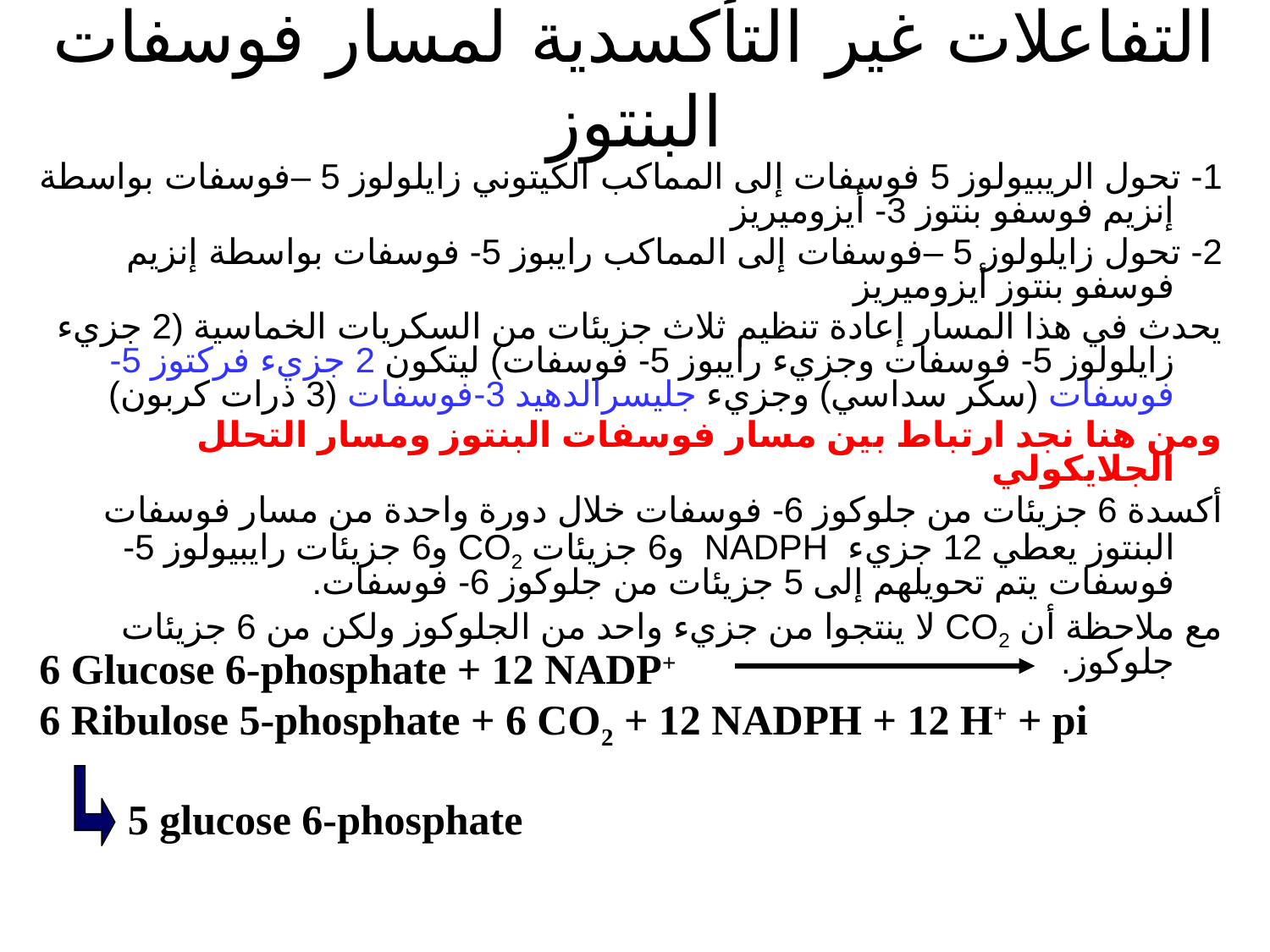

# التفاعلات غير التأكسدية لمسار فوسفات البنتوز
1- تحول الريبيولوز 5 فوسفات إلى المماكب الكيتوني زايلولوز 5 –فوسفات بواسطة إنزيم فوسفو بنتوز 3- أيزوميريز
2- تحول زايلولوز 5 –فوسفات إلى المماكب رايبوز 5- فوسفات بواسطة إنزيم فوسفو بنتوز أيزوميريز
يحدث في هذا المسار إعادة تنظيم ثلاث جزيئات من السكريات الخماسية (2 جزيء زايلولوز 5- فوسفات وجزيء رايبوز 5- فوسفات) ليتكون 2 جزيء فركتوز 5- فوسفات (سكر سداسي) وجزيء جليسرالدهيد 3-فوسفات (3 ذرات كربون)
ومن هنا نجد ارتباط بين مسار فوسفات البنتوز ومسار التحلل الجلايكولي
أكسدة 6 جزيئات من جلوكوز 6- فوسفات خلال دورة واحدة من مسار فوسفات البنتوز يعطي 12 جزيء  NADPH  و6 جزيئات CO2 و6 جزيئات رايبيولوز 5- فوسفات يتم تحويلهم إلى 5 جزيئات من جلوكوز 6- فوسفات.
مع ملاحظة أن CO2 لا ينتجوا من جزيء واحد من الجلوكوز ولكن من 6 جزيئات جلوكوز.
6 Glucose 6-phosphate + 12 NADP+
6 Ribulose 5-phosphate + 6 CO2 + 12 NADPH + 12 H+ + pi

5 glucose 6-phosphate